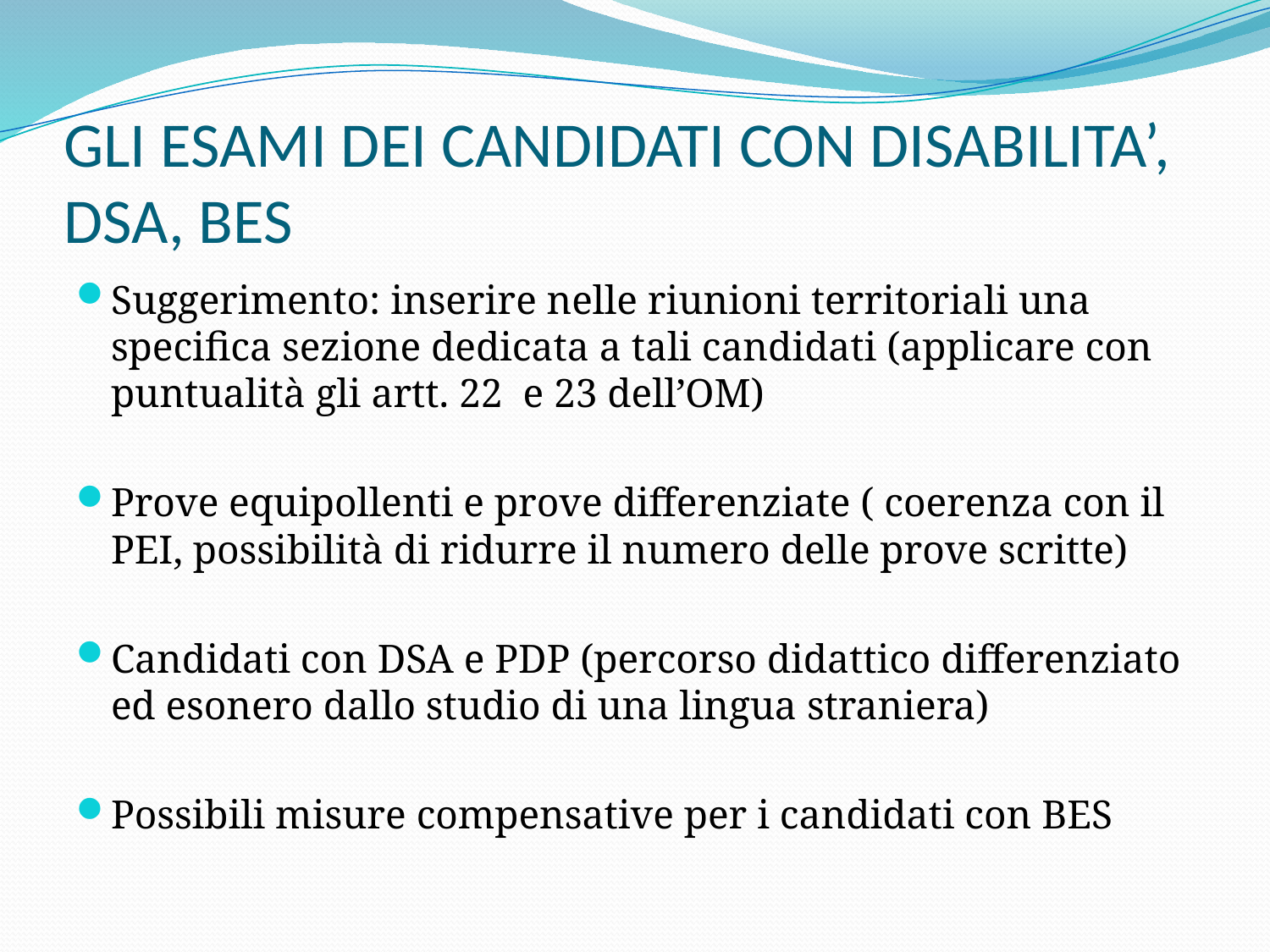

# GLI ESAMI DEI CANDIDATI CON DISABILITA’, DSA, BES
Suggerimento: inserire nelle riunioni territoriali una specifica sezione dedicata a tali candidati (applicare con puntualità gli artt. 22  e 23 dell’OM)

Prove equipollenti e prove differenziate ( coerenza con il PEI, possibilità di ridurre il numero delle prove scritte)

Candidati con DSA e PDP (percorso didattico differenziato ed esonero dallo studio di una lingua straniera)

Possibili misure compensative per i candidati con BES